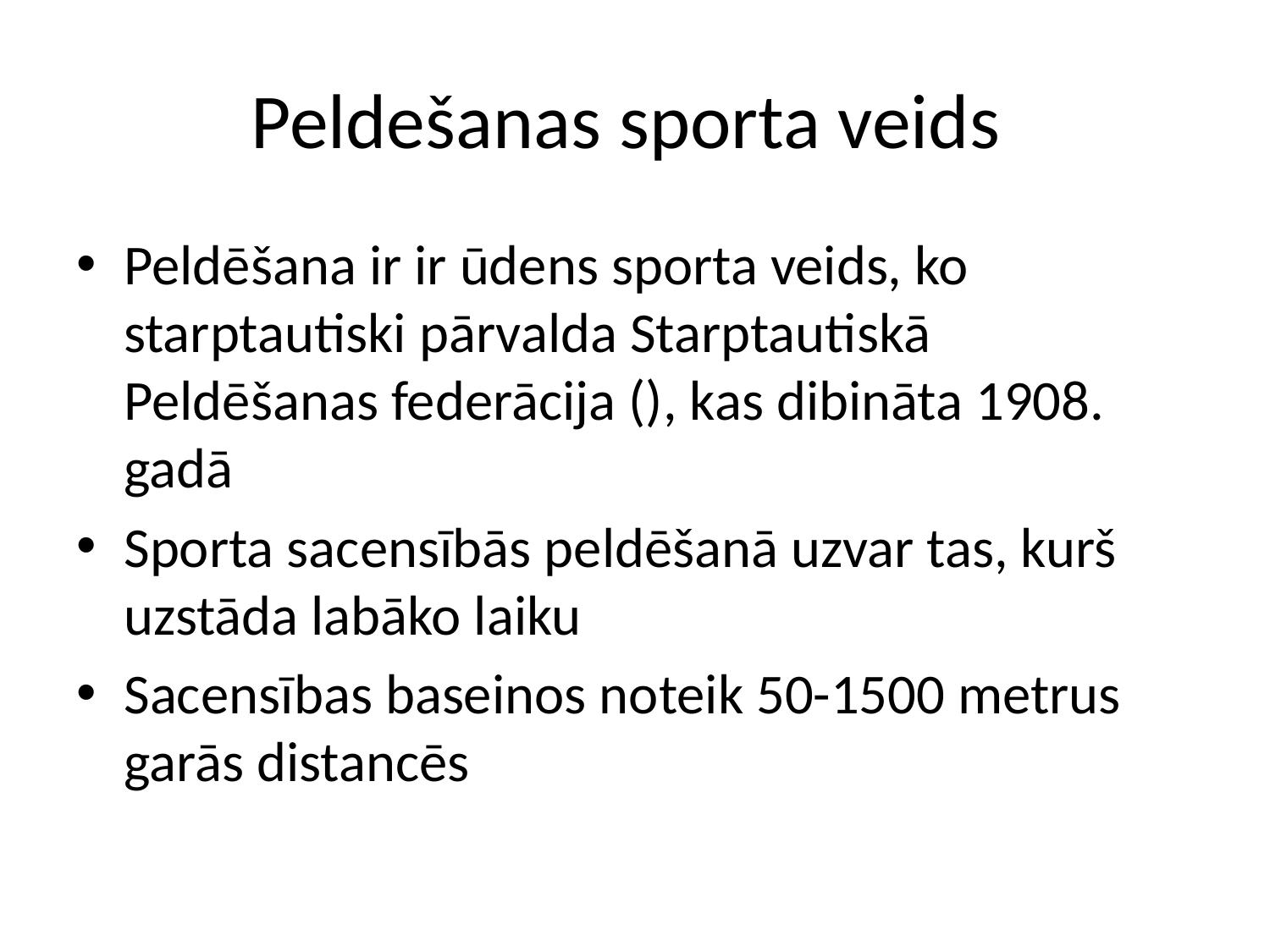

# Peldešanas sporta veids
Peldēšana ir ir ūdens sporta veids, ko starptautiski pārvalda Starptautiskā Peldēšanas federācija (), kas dibināta 1908. gadā
Sporta sacensībās peldēšanā uzvar tas, kurš uzstāda labāko laiku
Sacensības baseinos noteik 50-1500 metrus garās distancēs